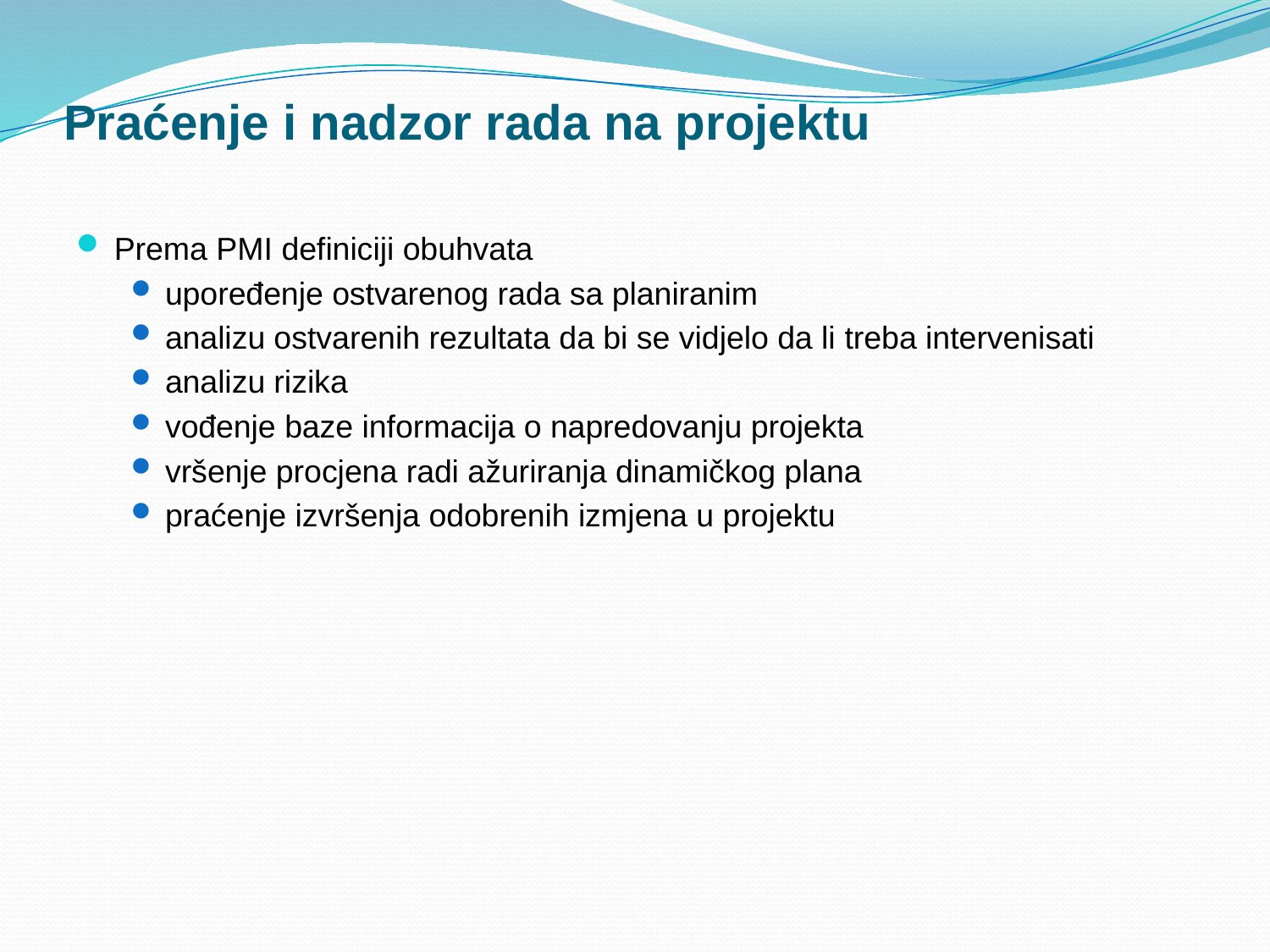

# Praćenje i nadzor rada na projektu
Prema PMI definiciji obuhvata
upoređenje ostvarenog rada sa planiranim
analizu ostvarenih rezultata da bi se vidjelo da li treba intervenisati
analizu rizika
vođenje baze informacija o napredovanju projekta
vršenje procjena radi ažuriranja dinamičkog plana
praćenje izvršenja odobrenih izmjena u projektu